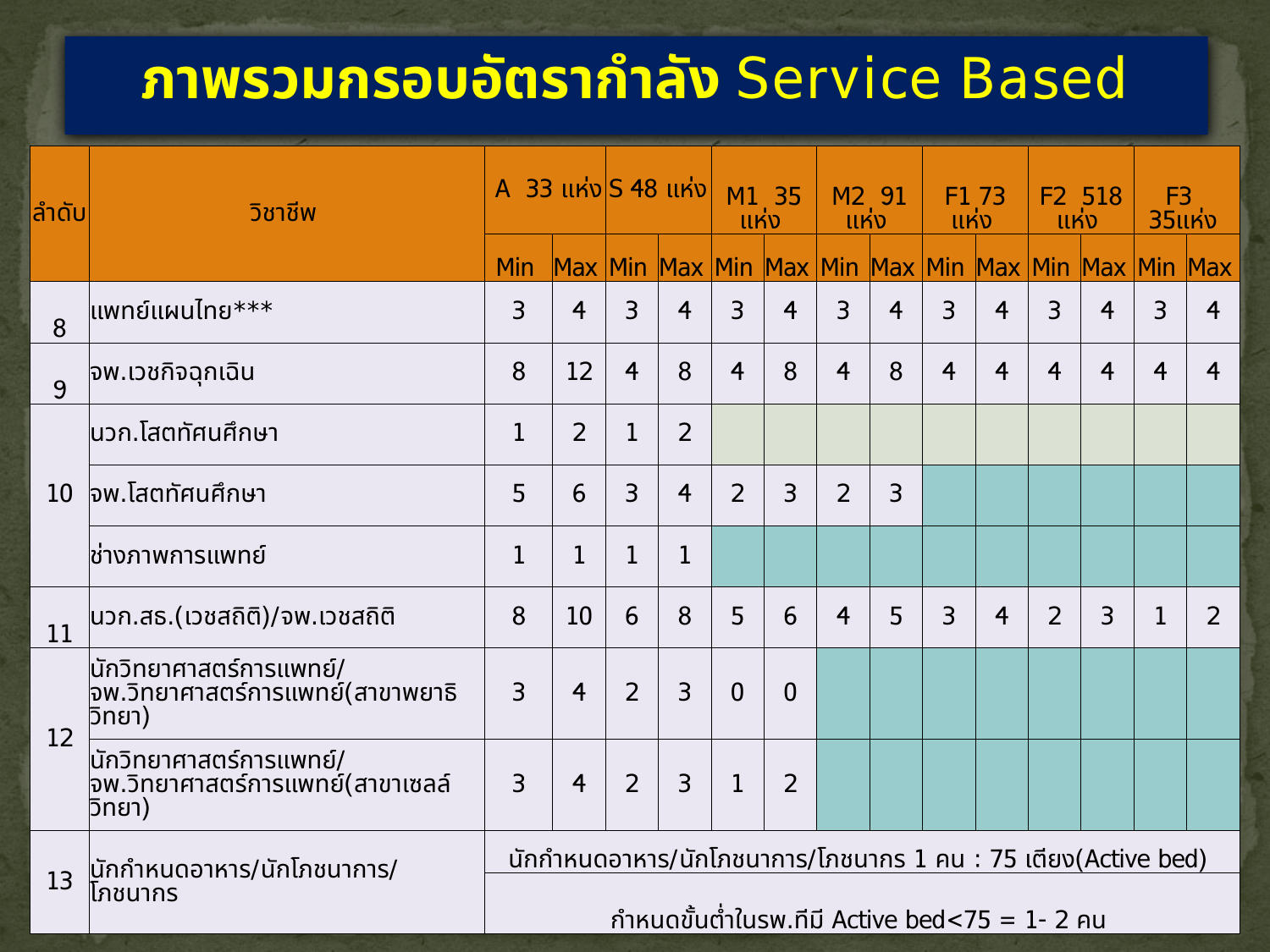

ภาพรวมกรอบอัตรากำลัง Service Based
| ลำดับ | วิชาชีพ | A 33 แห่ง |  | S 48 แห่ง |  | M1 35 แห่ง |  | M2 91 แห่ง |  | F1 73 แห่ง |  | F2 518 แห่ง |  | F3 35แห่ง |  |
| --- | --- | --- | --- | --- | --- | --- | --- | --- | --- | --- | --- | --- | --- | --- | --- |
|  |  | Min | Max | Min | Max | Min | Max | Min | Max | Min | Max | Min | Max | Min | Max |
| 8 | แพทย์แผนไทย\*\*\* | 3 | 4 | 3 | 4 | 3 | 4 | 3 | 4 | 3 | 4 | 3 | 4 | 3 | 4 |
| 9 | จพ.เวชกิจฉุกเฉิน | 8 | 12 | 4 | 8 | 4 | 8 | 4 | 8 | 4 | 4 | 4 | 4 | 4 | 4 |
| 10 | นวก.โสตทัศนศึกษา | 1 | 2 | 1 | 2 |  |  |  |  |  |  |  |  |  |  |
|  | จพ.โสตทัศนศึกษา | 5 | 6 | 3 | 4 | 2 | 3 | 2 | 3 |  |  |  |  |  |  |
|  | ช่างภาพการแพทย์ | 1 | 1 | 1 | 1 |  |  |  |  |  |  |  |  |  |  |
| 11 | นวก.สธ.(เวชสถิติ)/จพ.เวชสถิติ | 8 | 10 | 6 | 8 | 5 | 6 | 4 | 5 | 3 | 4 | 2 | 3 | 1 | 2 |
| 12 | นักวิทยาศาสตร์การแพทย์/จพ.วิทยาศาสตร์การแพทย์(สาขาพยาธิวิทยา) | 3 | 4 | 2 | 3 | 0 | 0 |  |  |  |  |  |  |  |  |
|  | นักวิทยาศาสตร์การแพทย์/จพ.วิทยาศาสตร์การแพทย์(สาขาเซลล์วิทยา) | 3 | 4 | 2 | 3 | 1 | 2 |  |  |  |  |  |  |  |  |
| 13 | นักกำหนดอาหาร/นักโภชนาการ/โภชนากร | นักกำหนดอาหาร/นักโภชนาการ/โภชนากร 1 คน : 75 เตียง(Active bed) |  |  |  |  |  |  |  |  |  |  |  |  |  |
|  |  | กำหนดขั้นต่ำในรพ.ทีมี Active bed<75 = 1- 2 คน |  |  |  |  |  |  |  |  |  |  |  |  |  |
23
กฤษดา แสวงดี สภาการพยาบาล